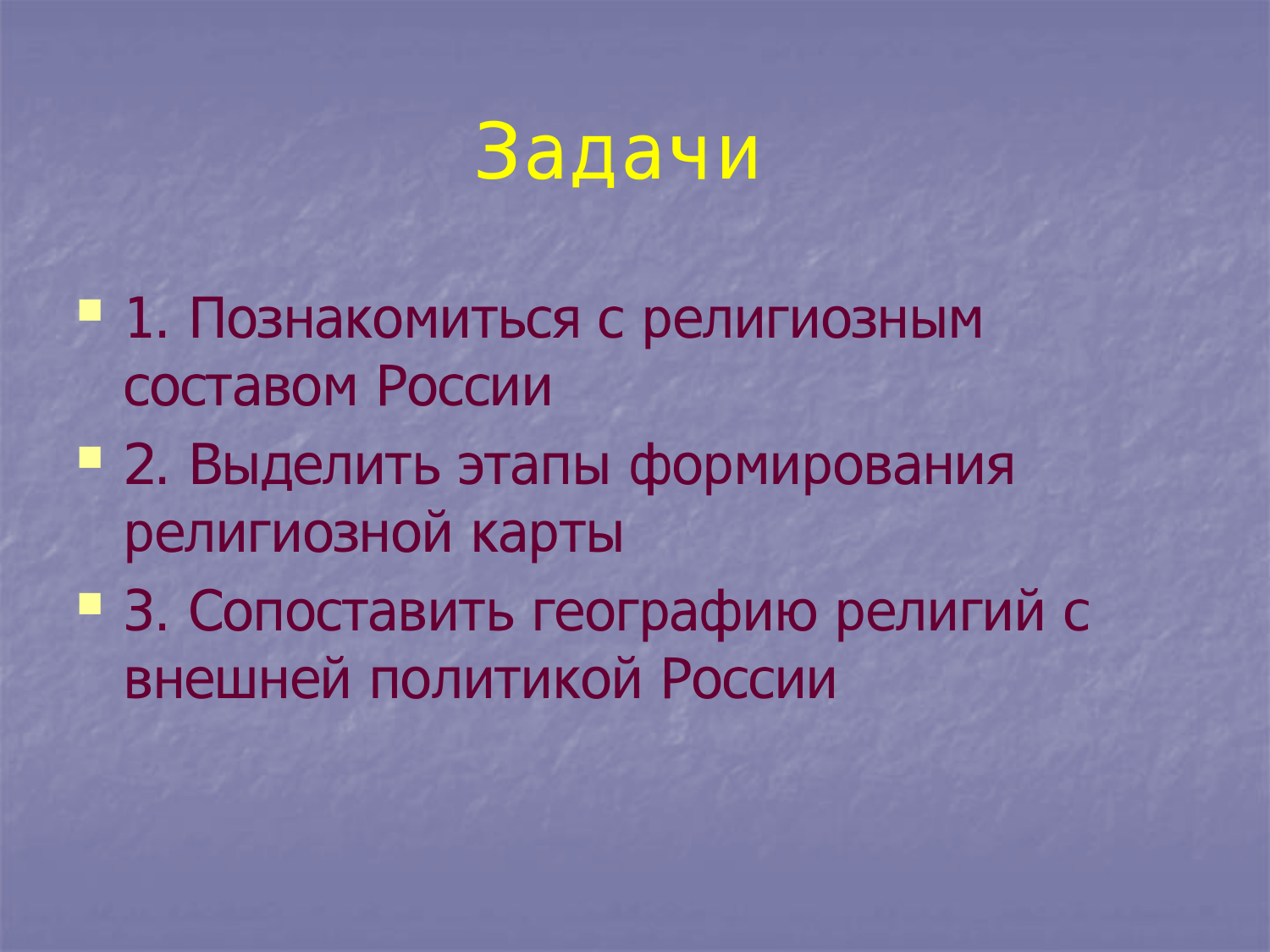

# Задачи
1. Познакомиться с религиозным составом России
2. Выделить этапы формирования религиозной карты
3. Сопоставить географию религий с внешней политикой России